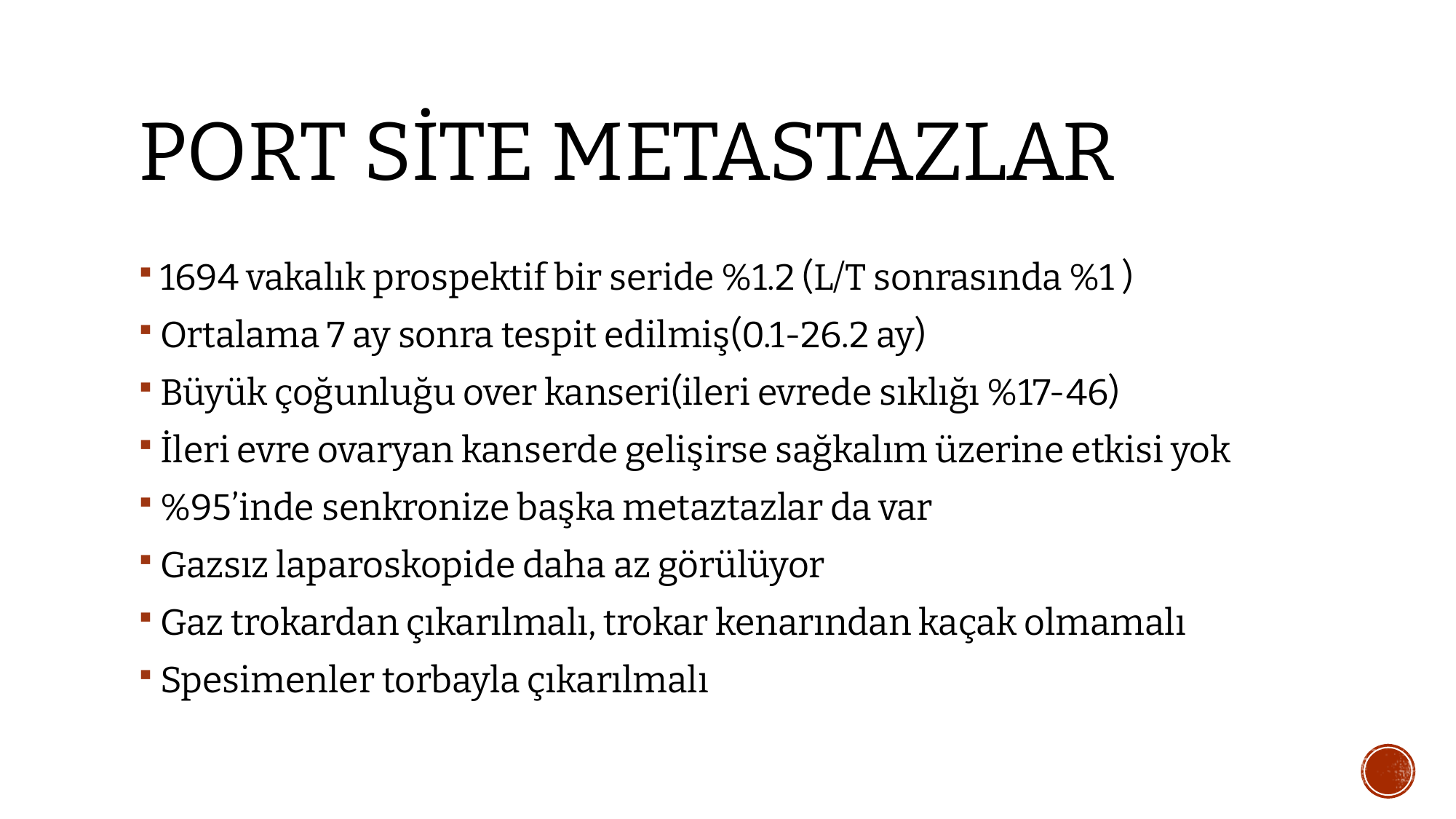

# Port sİte metastazlar
1694 vakalık prospektif bir seride %1.2 (L/T sonrasında %1 )
Ortalama 7 ay sonra tespit edilmiş(0.1-26.2 ay)
Büyük çoğunluğu over kanseri(ileri evrede sıklığı %17-46)
İleri evre ovaryan kanserde gelişirse sağkalım üzerine etkisi yok
%95’inde senkronize başka metaztazlar da var
Gazsız laparoskopide daha az görülüyor
Gaz trokardan çıkarılmalı, trokar kenarından kaçak olmamalı
Spesimenler torbayla çıkarılmalı